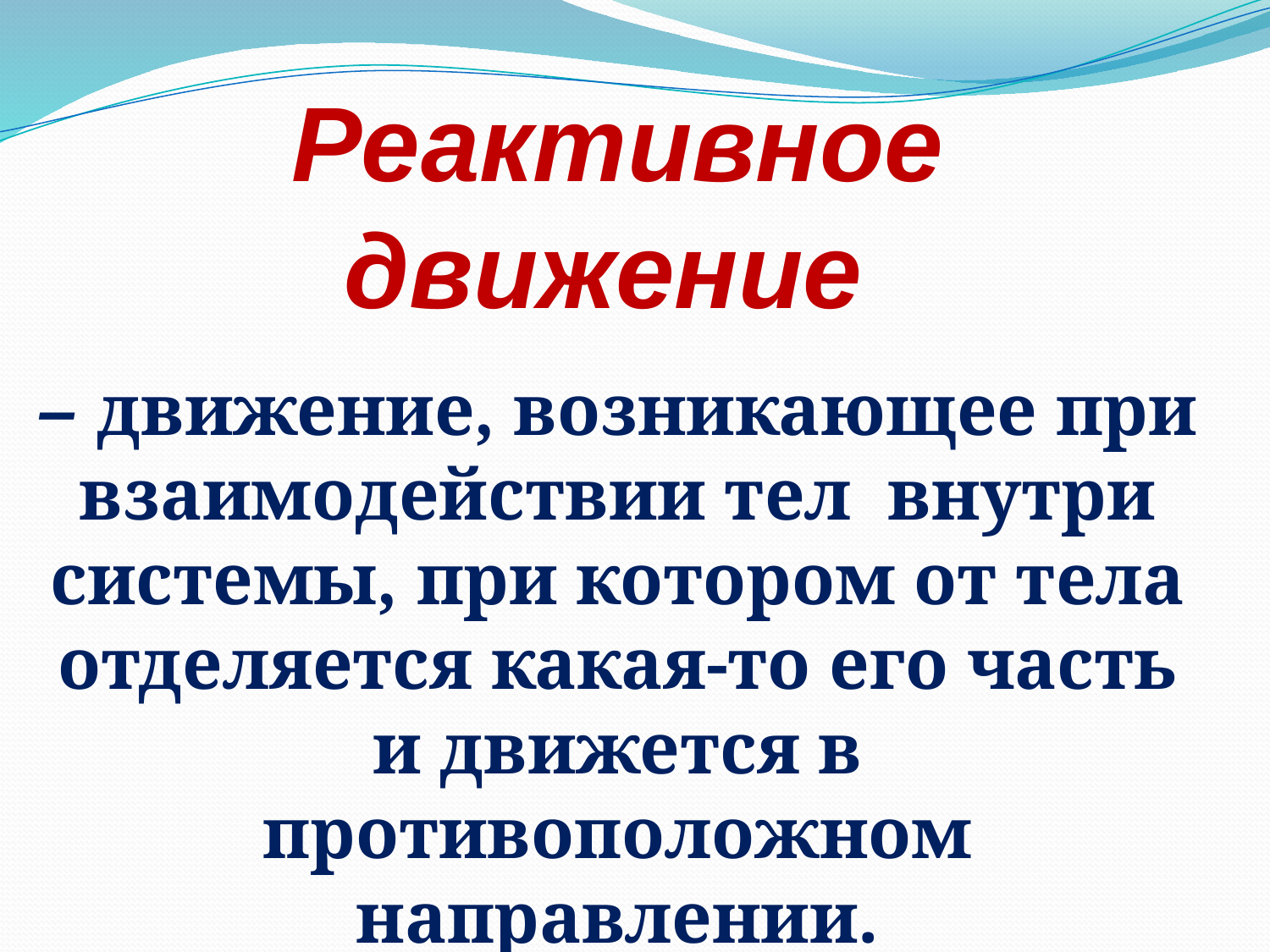

Реактивное движение
– движение, возникающее при взаимодействии тел  внутри системы, при котором от тела отделяется какая-то его часть и движется в противоположном направлении.
Среда необязательна!